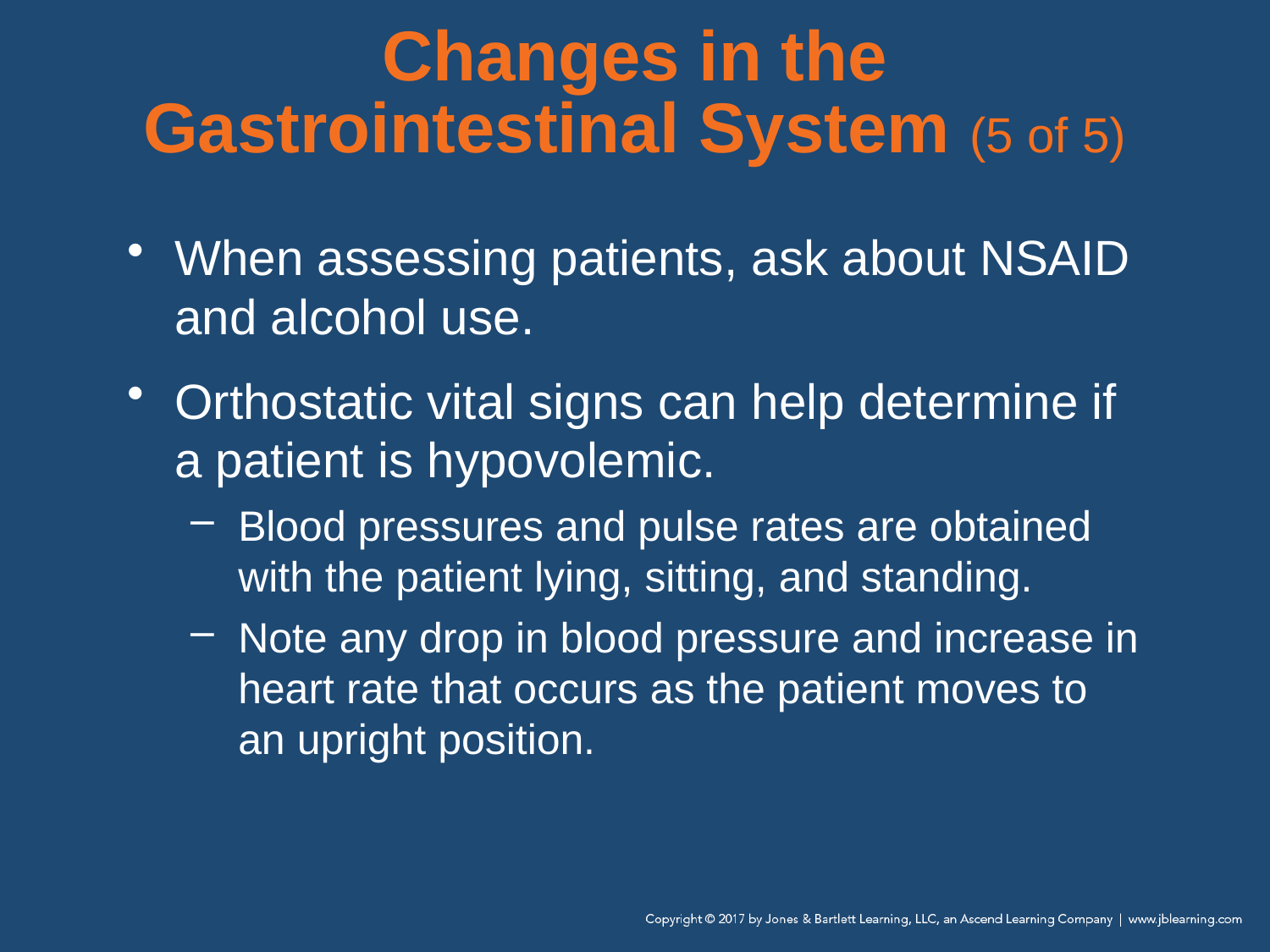

# Changes in the Gastrointestinal System (5 of 5)
When assessing patients, ask about NSAID and alcohol use.
Orthostatic vital signs can help determine if a patient is hypovolemic.
Blood pressures and pulse rates are obtained with the patient lying, sitting, and standing.
Note any drop in blood pressure and increase in heart rate that occurs as the patient moves to an upright position.